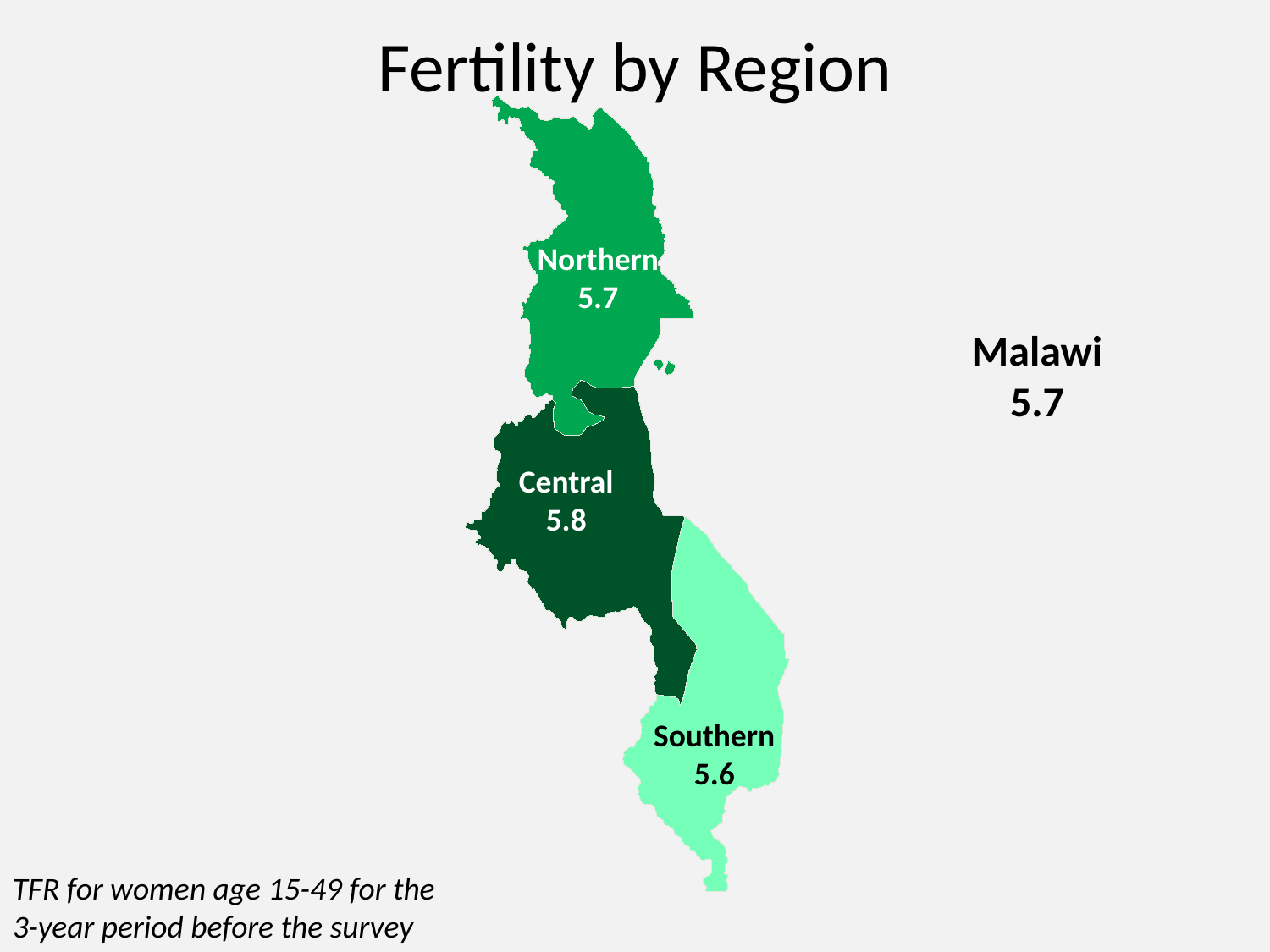

Fertility by Region

Northern
5.7
Malawi
5.7
Central
5.8
Southern
5.6
TFR for women age 15-49 for the 3-year period before the survey